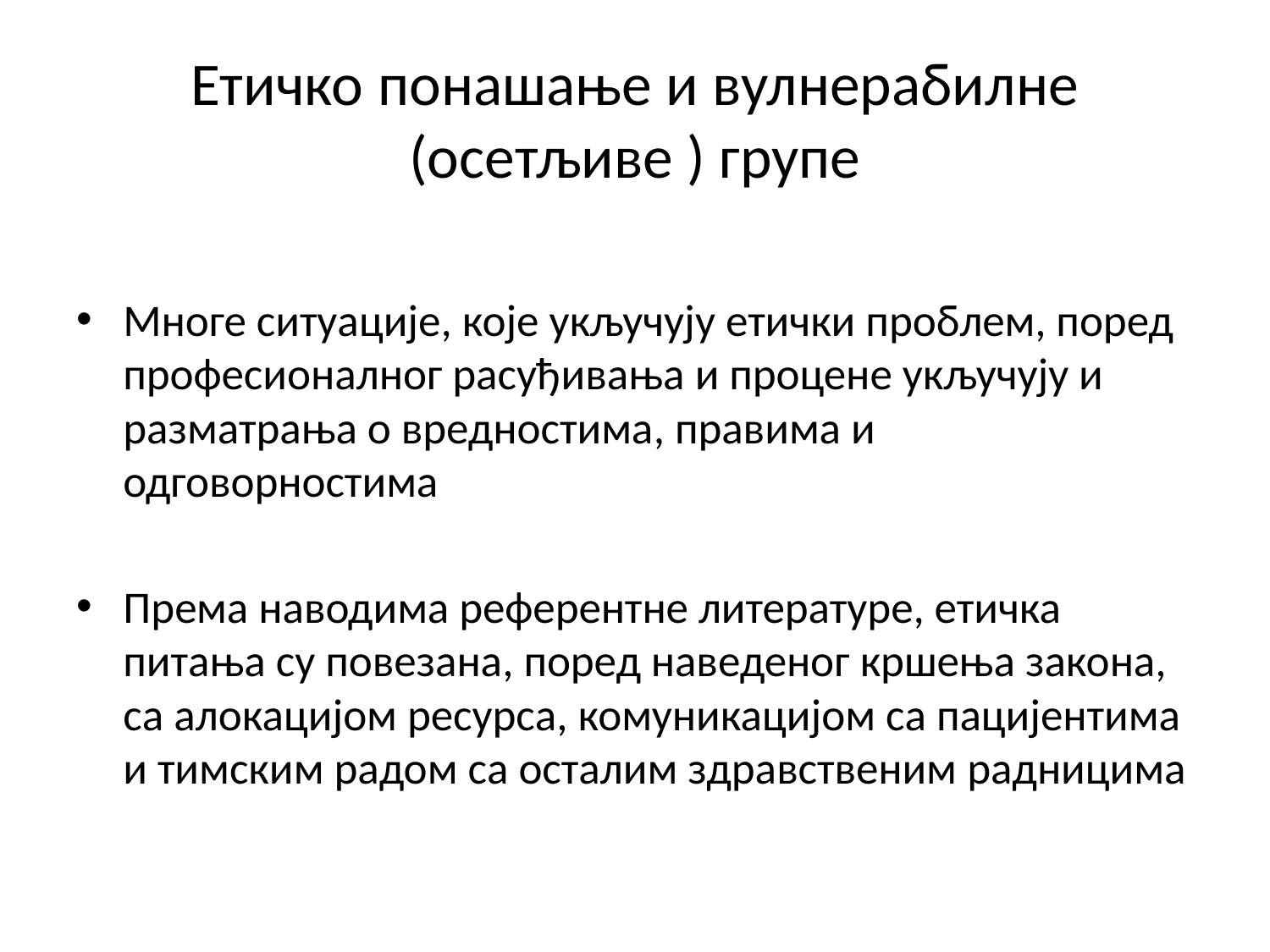

# Етичко понашање и вулнерабилне (осетљиве ) групе

Многе ситуације, које укључују етички проблем, поред професионалног расуђивања и процене укључују и разматрања о вредностима, правима и одговорностима

Према наводима референтне литературе, етичка питања су повезана, поред наведеног кршења закона, са алокацијом ресурса, комуникацијом са пацијентима и тимским радом са осталим здравственим радницима